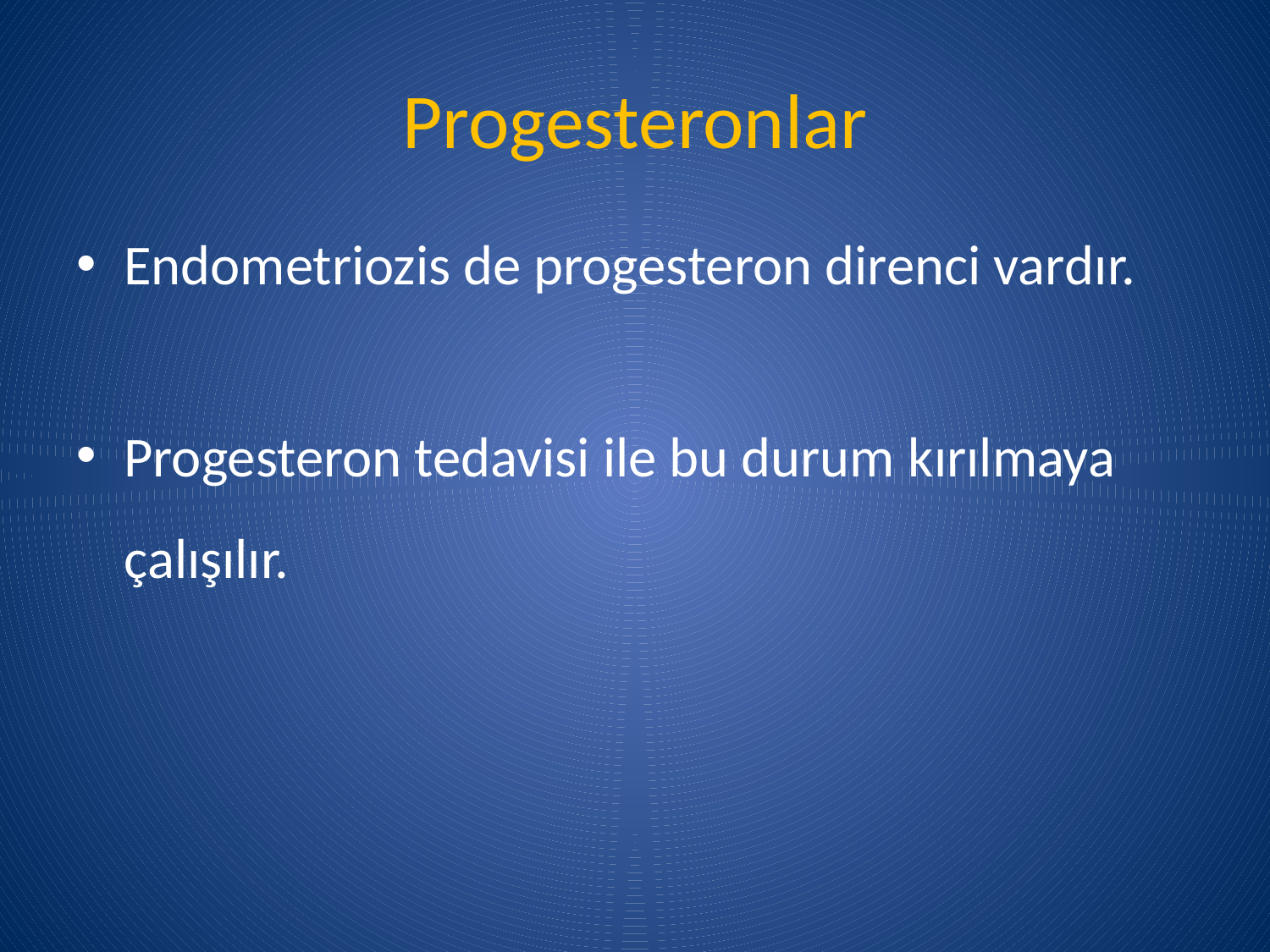

# Progesteronlar
Endometriozis de progesteron direnci vardır.

Progesteron tedavisi ile bu durum kırılmaya çalışılır.